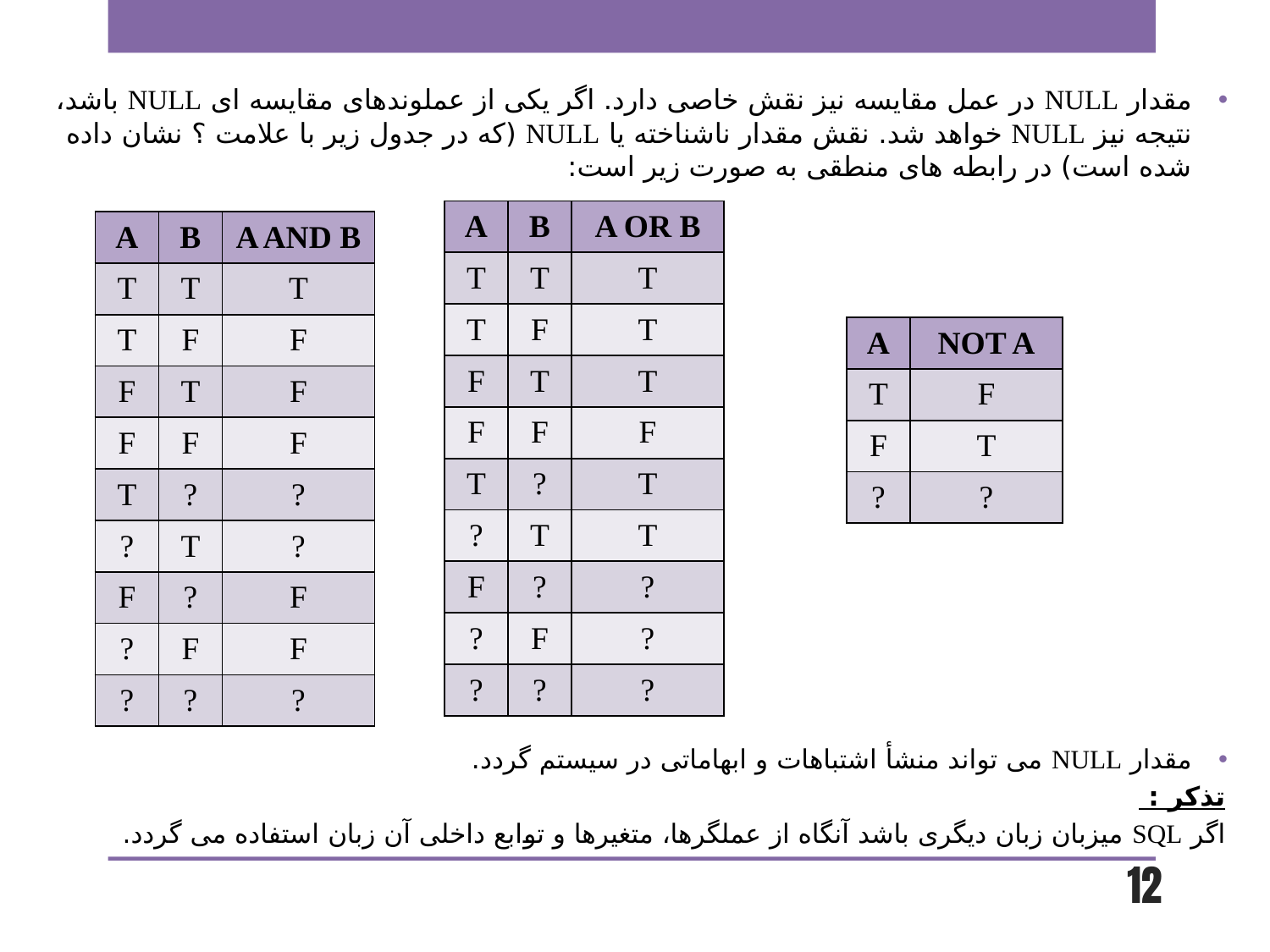

مقدار NULL در عمل مقایسه نیز نقش خاصی دارد. اگر یکی از عملوندهای مقایسه ای NULL باشد، نتیجه نیز NULL خواهد شد. نقش مقدار ناشناخته یا NULL (که در جدول زیر با علامت ؟ نشان داده شده است) در رابطه های منطقی به صورت زیر است:

مقدار NULL می تواند منشأ اشتباهات و ابهاماتی در سیستم گردد.
تذکر :
اگر SQL میزبان زبان دیگری باشد آنگاه از عملگرها، متغیرها و توابع داخلی آن زبان استفاده می گردد.
| A | B | A OR B |
| --- | --- | --- |
| T | T | T |
| T | F | T |
| F | T | T |
| F | F | F |
| T | ? | T |
| ? | T | T |
| F | ? | ? |
| ? | F | ? |
| ? | ? | ? |
| A | B | A AND B |
| --- | --- | --- |
| T | T | T |
| T | F | F |
| F | T | F |
| F | F | F |
| T | ? | ? |
| ? | T | ? |
| F | ? | F |
| ? | F | F |
| ? | ? | ? |
| A | NOT A |
| --- | --- |
| T | F |
| F | T |
| ? | ? |
12